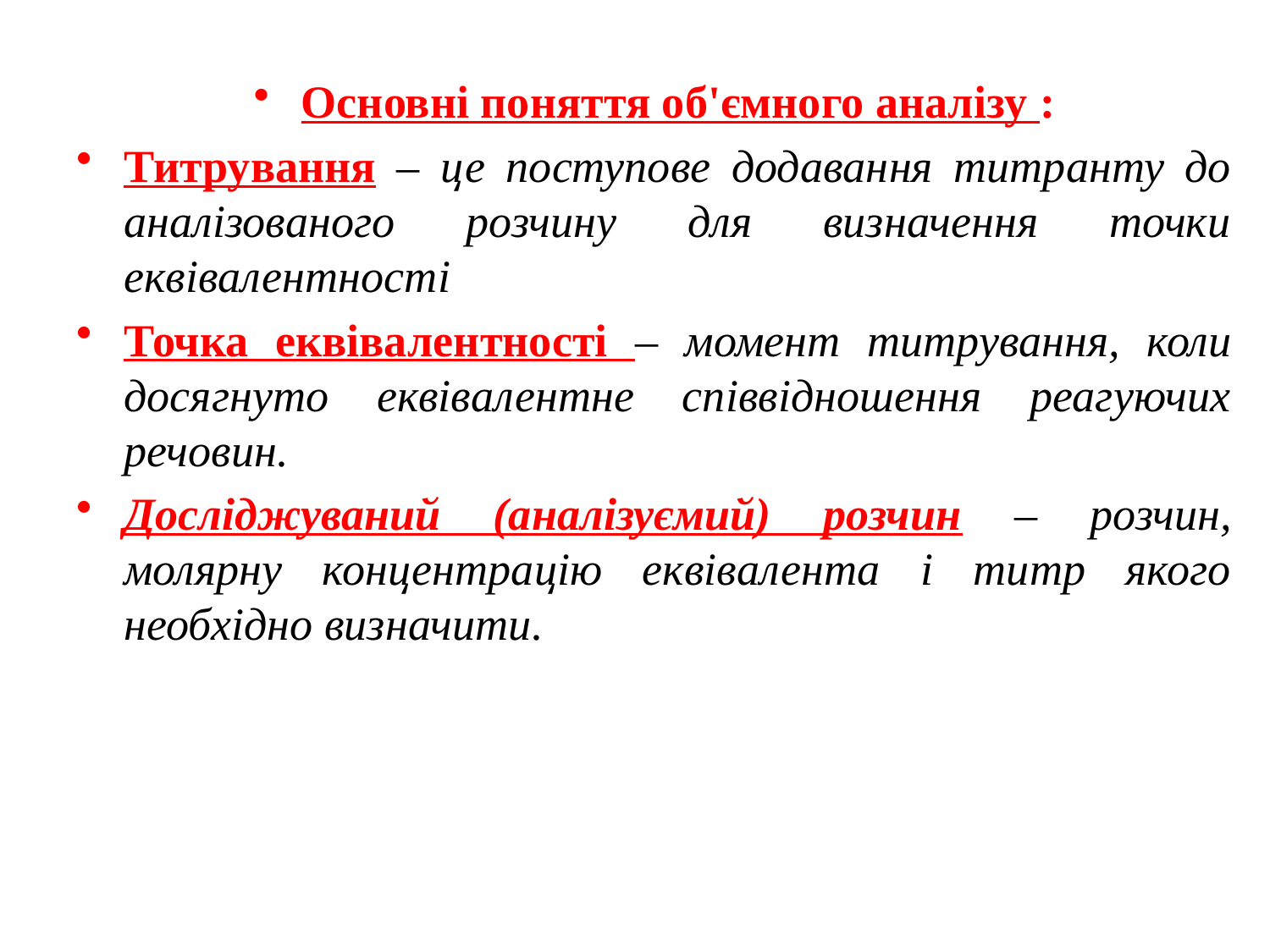

Основні поняття об'ємного аналізу :
Титрування – це поступове додавання титранту до аналізованого розчину для визначення точки еквівалентності
Точка еквівалентності – момент титрування, коли досягнуто еквівалентне співвідношення реагуючих речовин.
Досліджуваний (аналізуємий) розчин – розчин, молярну концентрацію еквівалента і титр якого необхідно визначити.